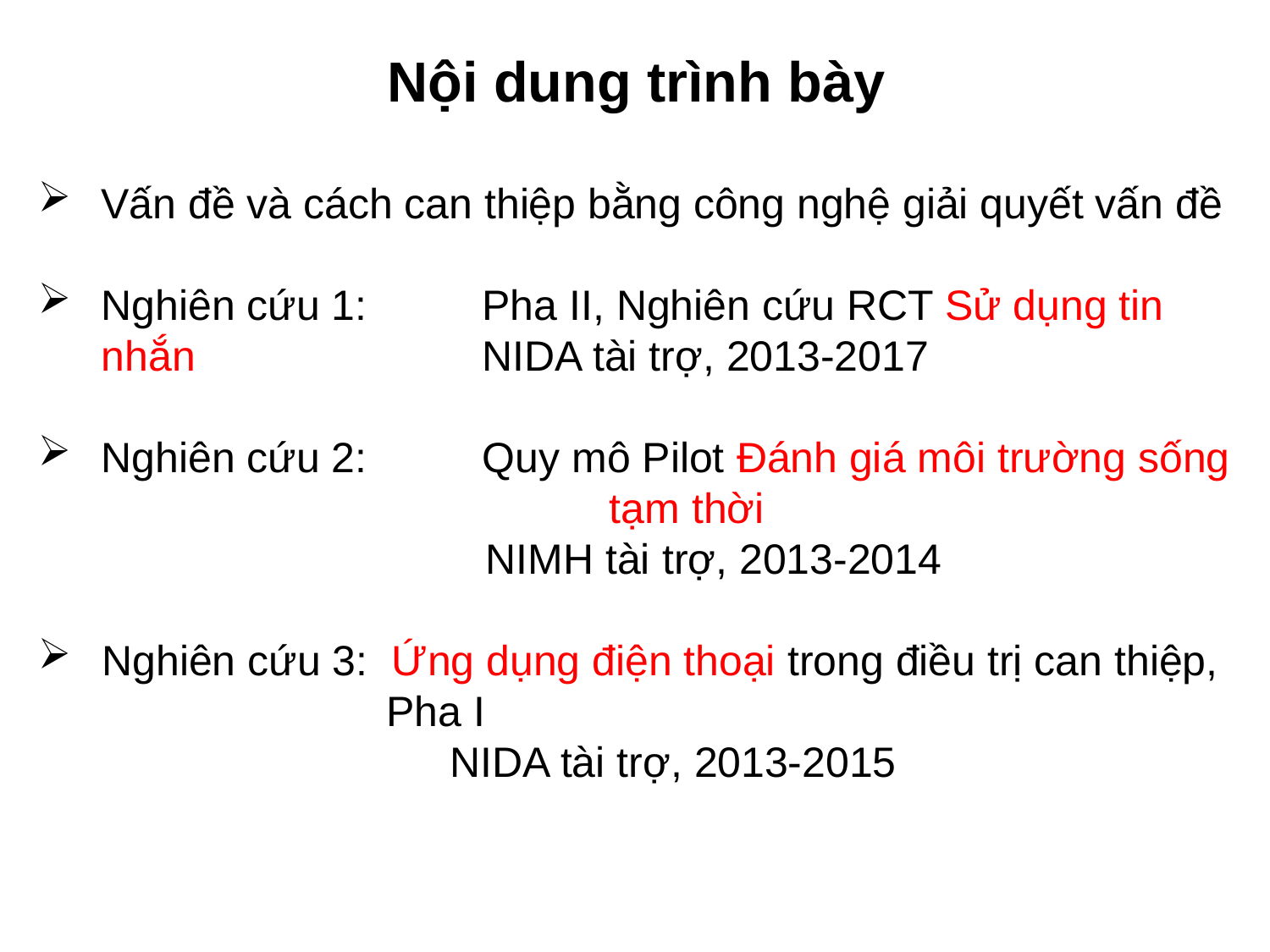

# Nội dung trình bày
Vấn đề và cách can thiệp bằng công nghệ giải quyết vấn đề

Nghiên cứu 1: 	Pha II, Nghiên cứu RCT Sử dụng tin nhắn 			NIDA tài trợ, 2013-2017

Nghiên cứu 2: 	Quy mô Pilot Đánh giá môi trường sống 				tạm thời
		           NIMH tài trợ, 2013-2014

Nghiên cứu 3:  Ứng dụng điện thoại trong điều trị can thiệp,
		        Pha I
		        NIDA tài trợ, 2013-2015